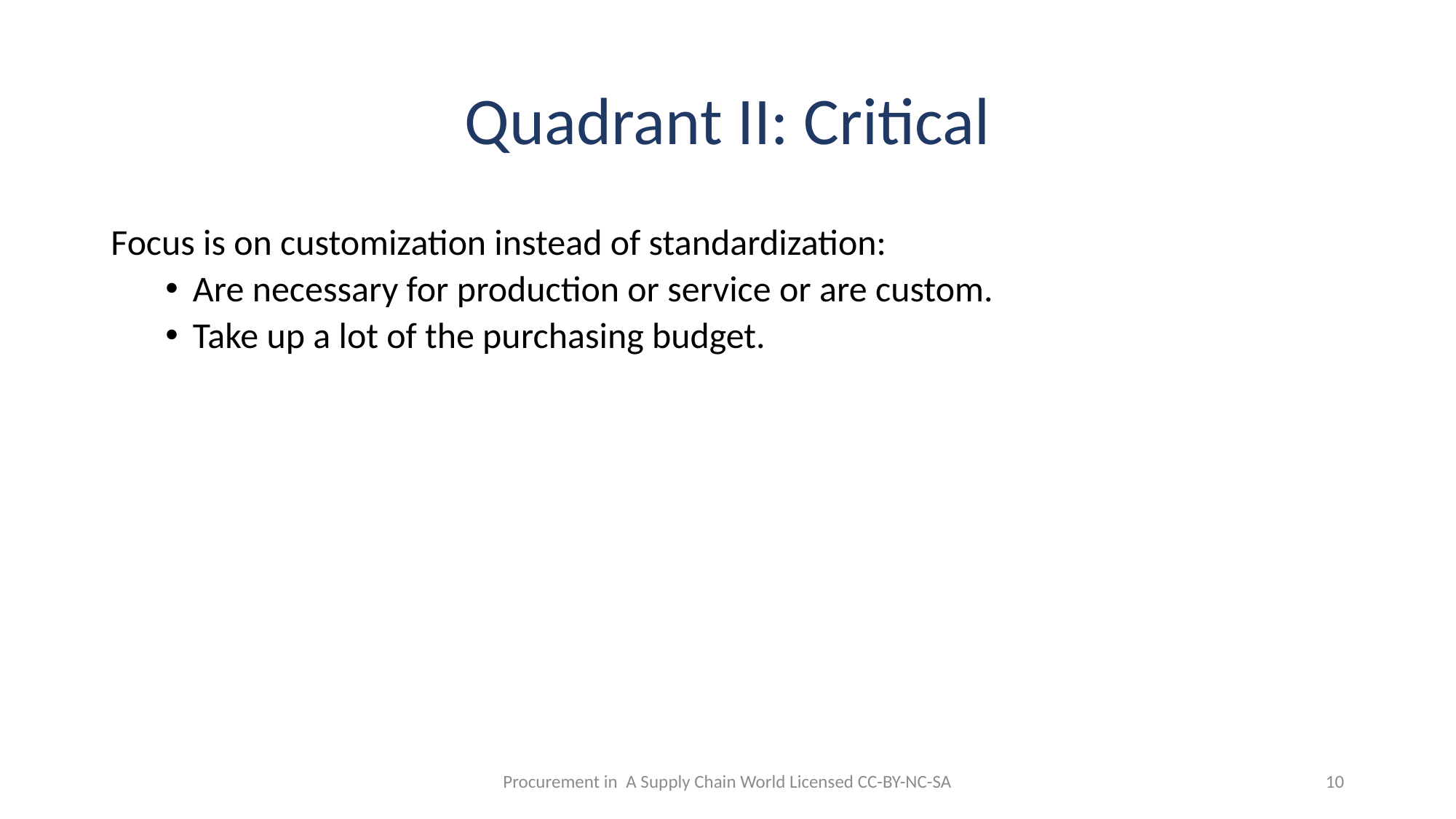

# Quadrant II: Critical
Focus is on customization instead of standardization:
Are necessary for production or service or are custom.
Take up a lot of the purchasing budget.

Procurement in  A Supply Chain World Licensed CC-BY-NC-SA
10